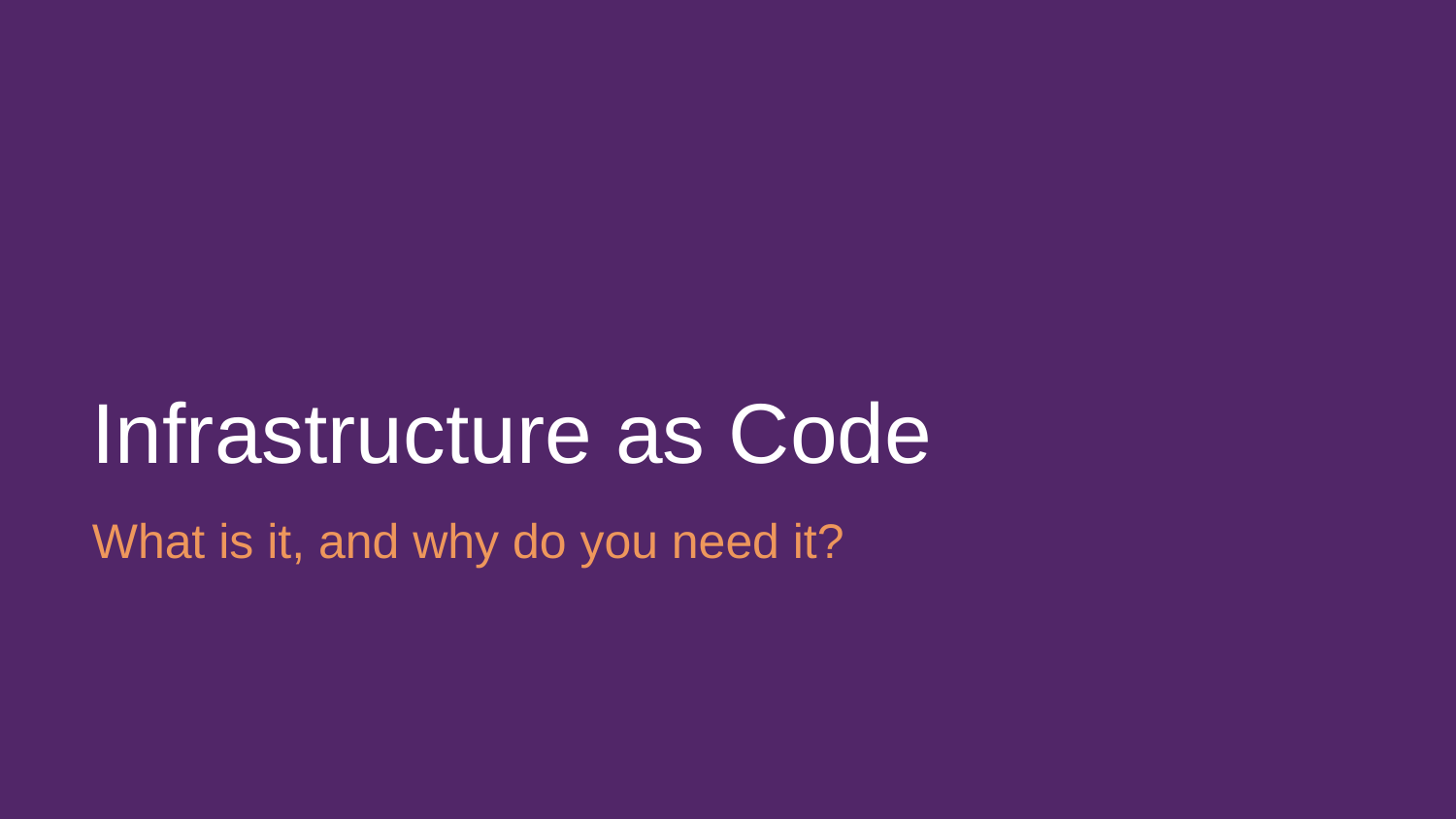

# Infrastructure as Code
What is it, and why do you need it?